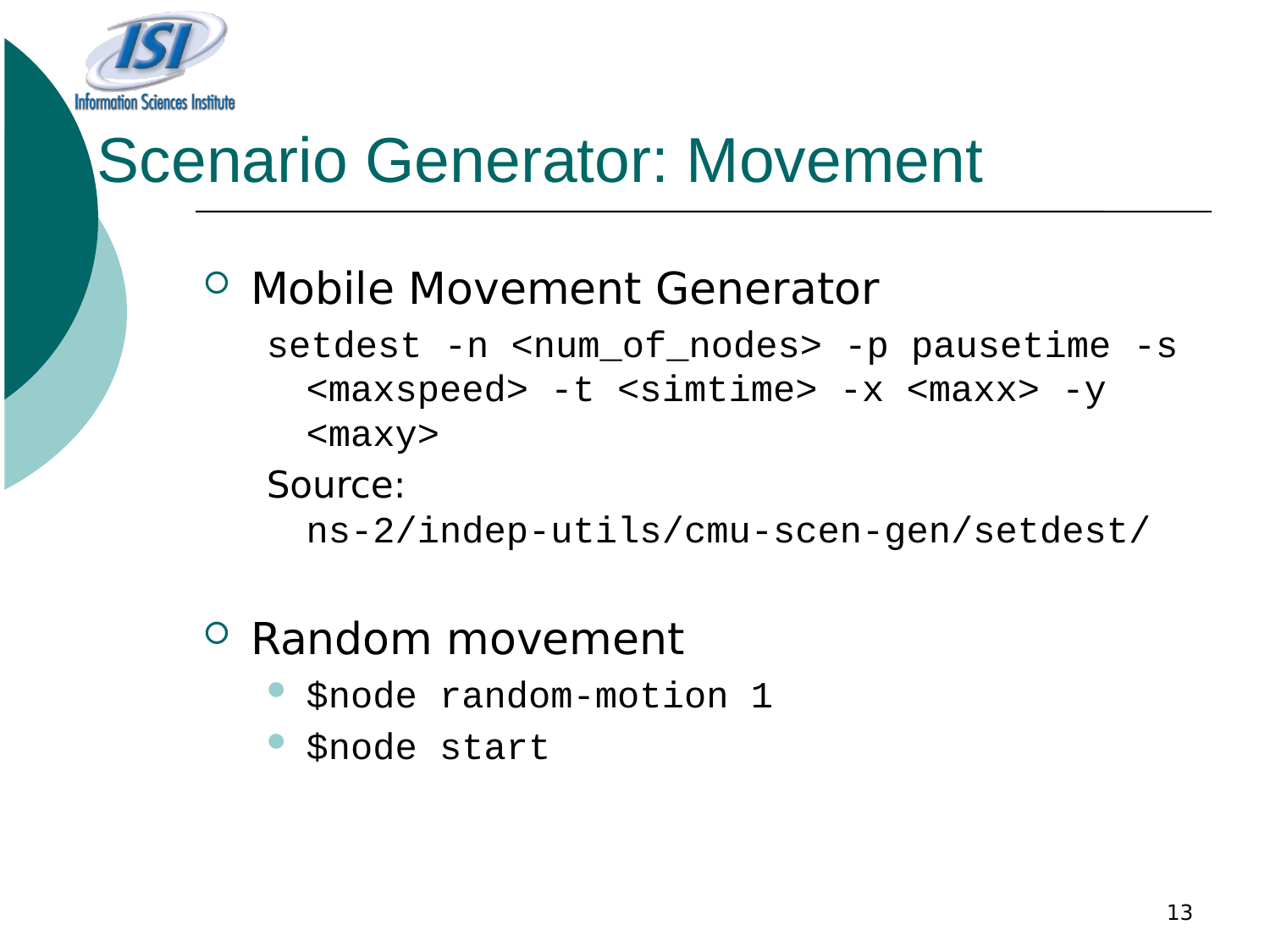

# Scenario Generator: Movement
Mobile Movement Generator
setdest -n <num_of_nodes> -p pausetime -s <maxspeed> -t <simtime> -x <maxx> -y <maxy>
Source: ns-2/indep-utils/cmu-scen-gen/setdest/

Random movement
$node random-motion 1
$node start
13